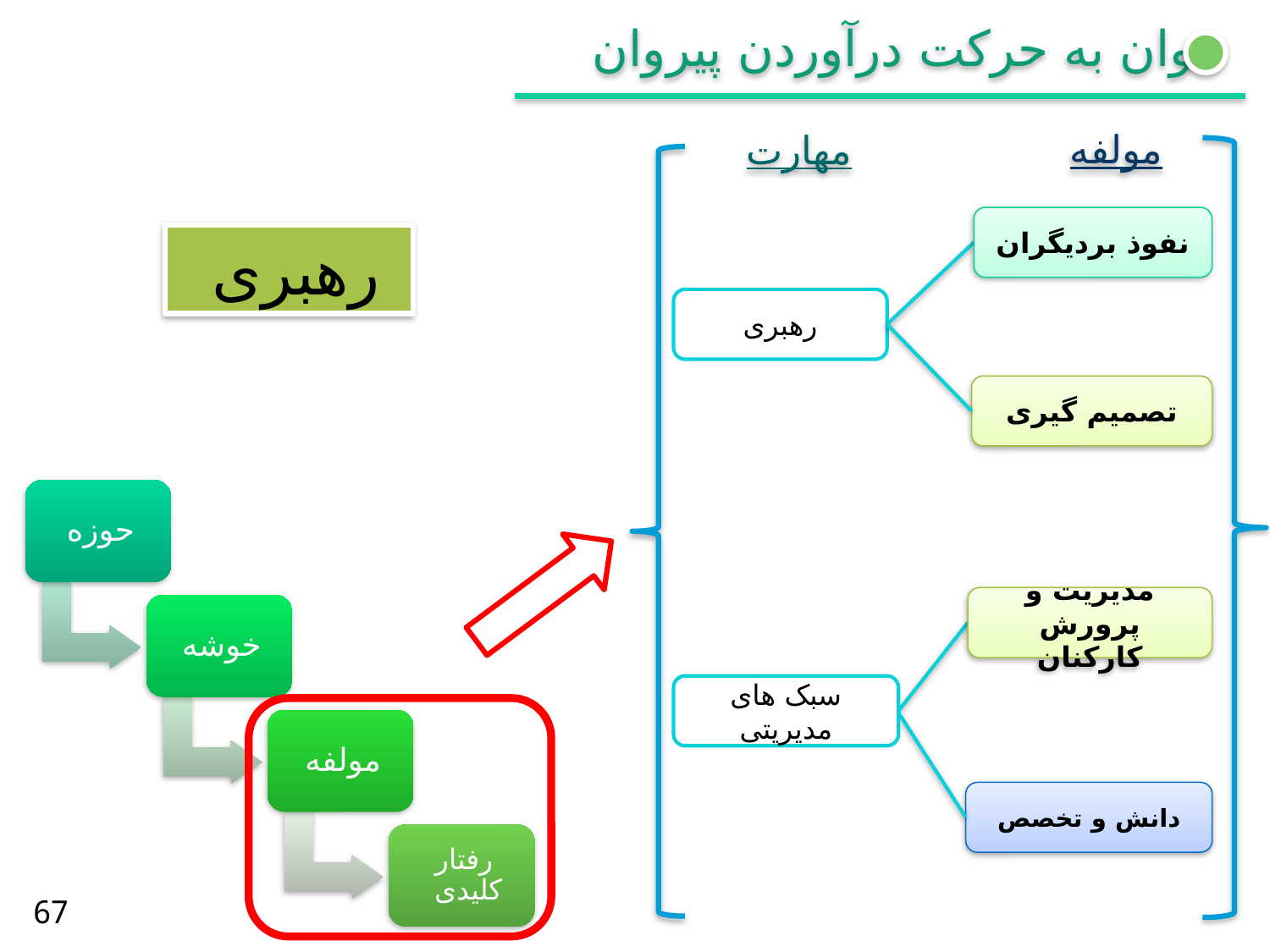

توان به حرکت درآوردن پیروان

مولفه
مهارت

نفوذ بردیگران
رهبری
رهبری
تصمیم گیری
حوزه
خوشه
مولفه
رفتار کلیدی

مدیریت و پرورش کارکنان
سبک های مدیریتی

دانش و تخصص
67